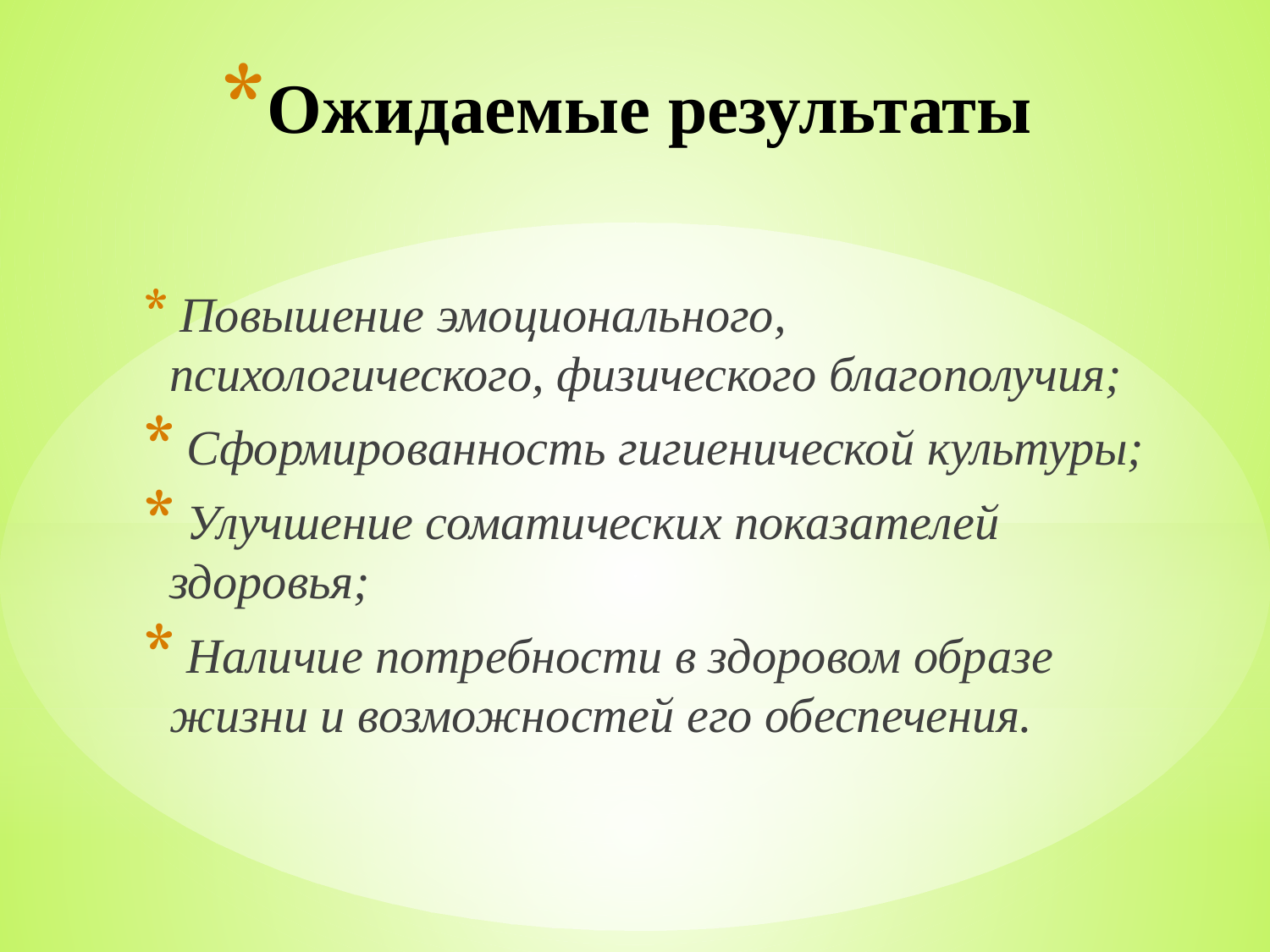

# Ожидаемые результаты
 Повышение эмоционального, психологического, физического благополучия;
 Сформированность гигиенической культуры;
 Улучшение соматических показателей здоровья;
 Наличие потребности в здоровом образе жизни и возможностей его обеспечения.